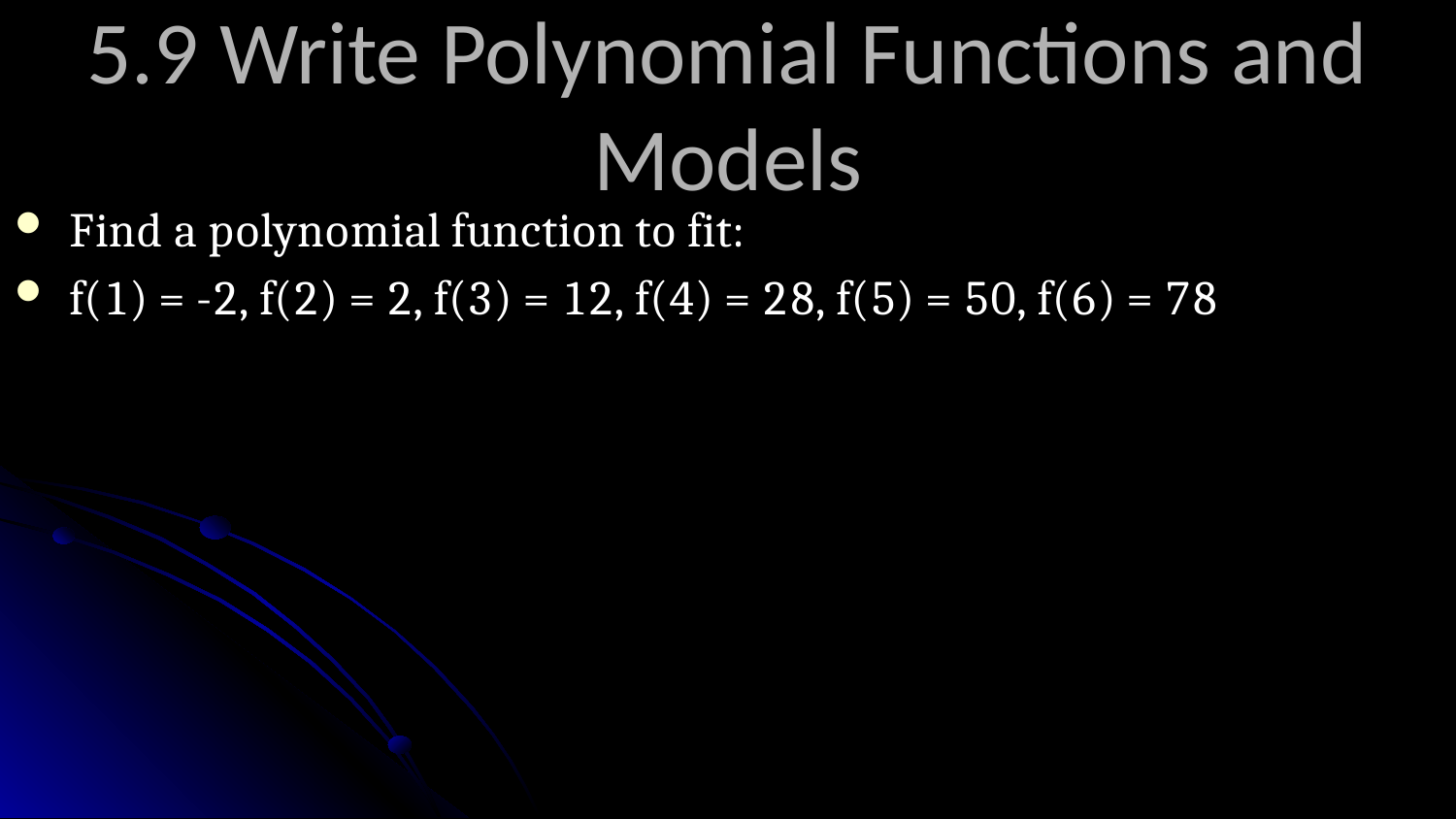

# 5.9 Write Polynomial Functions and Models
Find a polynomial function to fit:
f(1) = -2, f(2) = 2, f(3) = 12, f(4) = 28, f(5) = 50, f(6) = 78